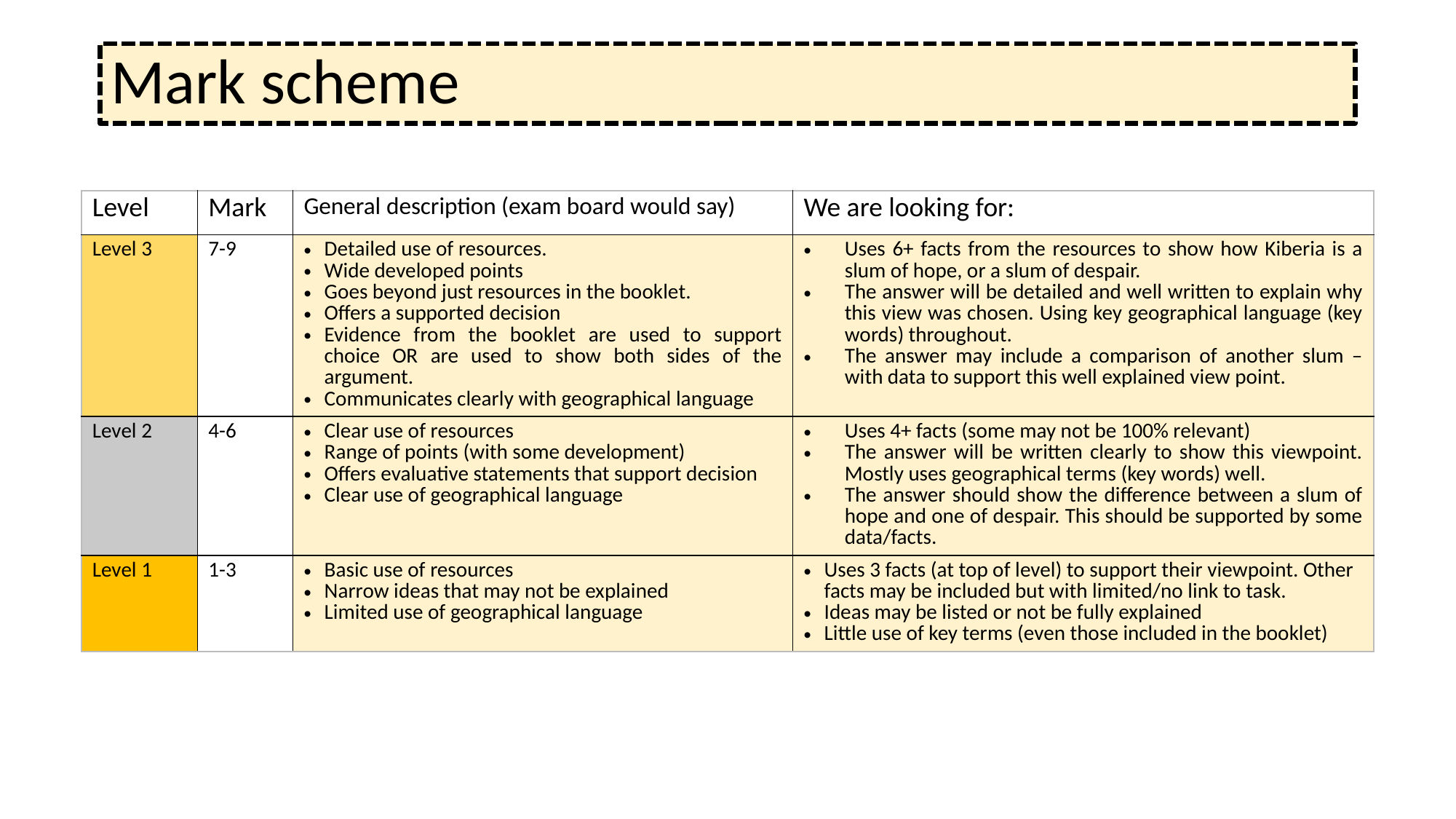

# Mark scheme
| Level | Mark | General description (exam board would say) | We are looking for: |
| --- | --- | --- | --- |
| Level 3 | 7-9 | Detailed use of resources. Wide developed points Goes beyond just resources in the booklet. Offers a supported decision Evidence from the booklet are used to support choice OR are used to show both sides of the argument. Communicates clearly with geographical language | Uses 6+ facts from the resources to show how Kiberia is a slum of hope, or a slum of despair. The answer will be detailed and well written to explain why this view was chosen. Using key geographical language (key words) throughout. The answer may include a comparison of another slum – with data to support this well explained view point. |
| Level 2 | 4-6 | Clear use of resources Range of points (with some development) Offers evaluative statements that support decision Clear use of geographical language | Uses 4+ facts (some may not be 100% relevant) The answer will be written clearly to show this viewpoint. Mostly uses geographical terms (key words) well. The answer should show the difference between a slum of hope and one of despair. This should be supported by some data/facts. |
| Level 1 | 1-3 | Basic use of resources Narrow ideas that may not be explained Limited use of geographical language | Uses 3 facts (at top of level) to support their viewpoint. Other facts may be included but with limited/no link to task. Ideas may be listed or not be fully explained Little use of key terms (even those included in the booklet) |